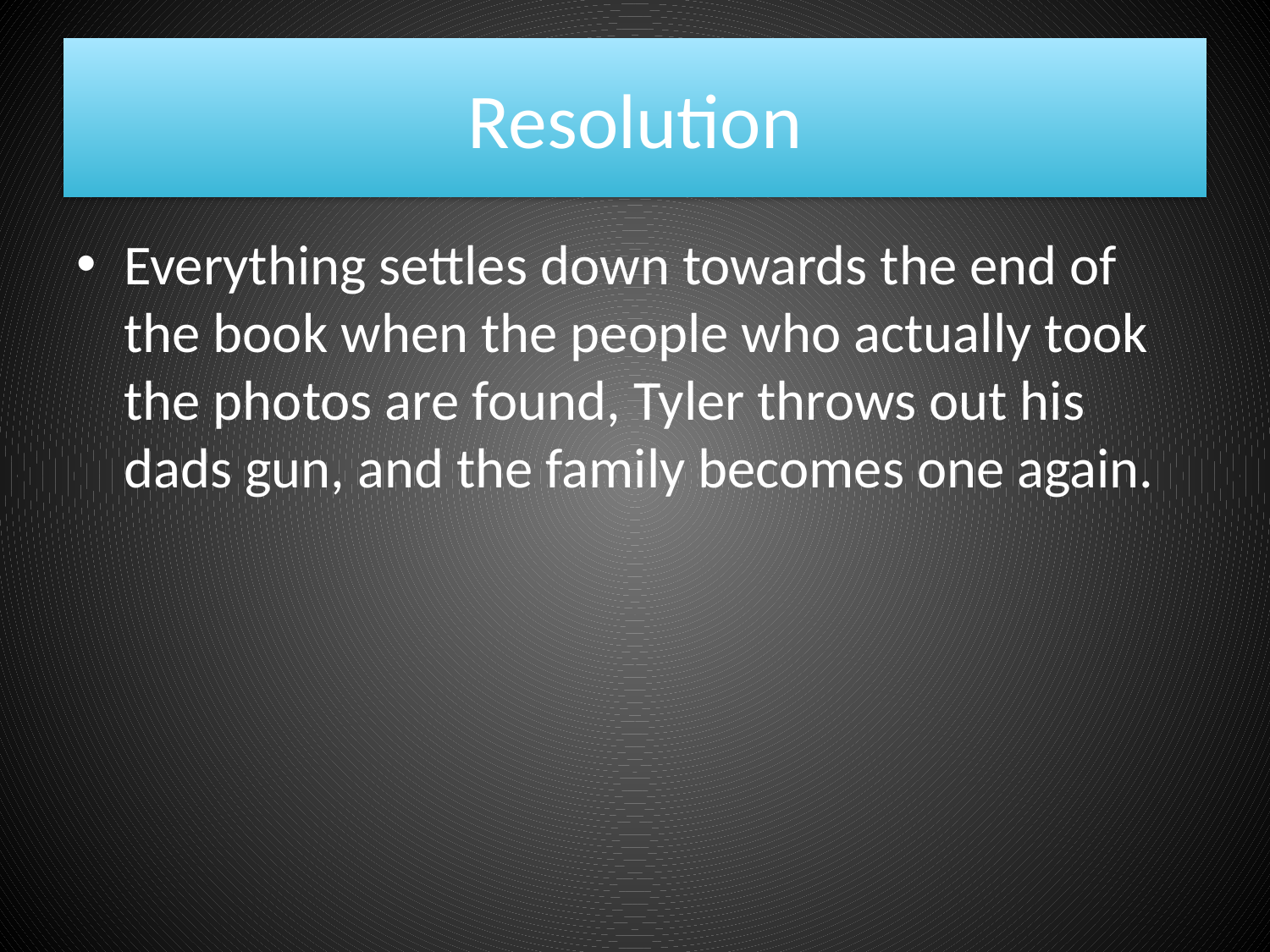

# Resolution
Everything settles down towards the end of the book when the people who actually took the photos are found, Tyler throws out his dads gun, and the family becomes one again.